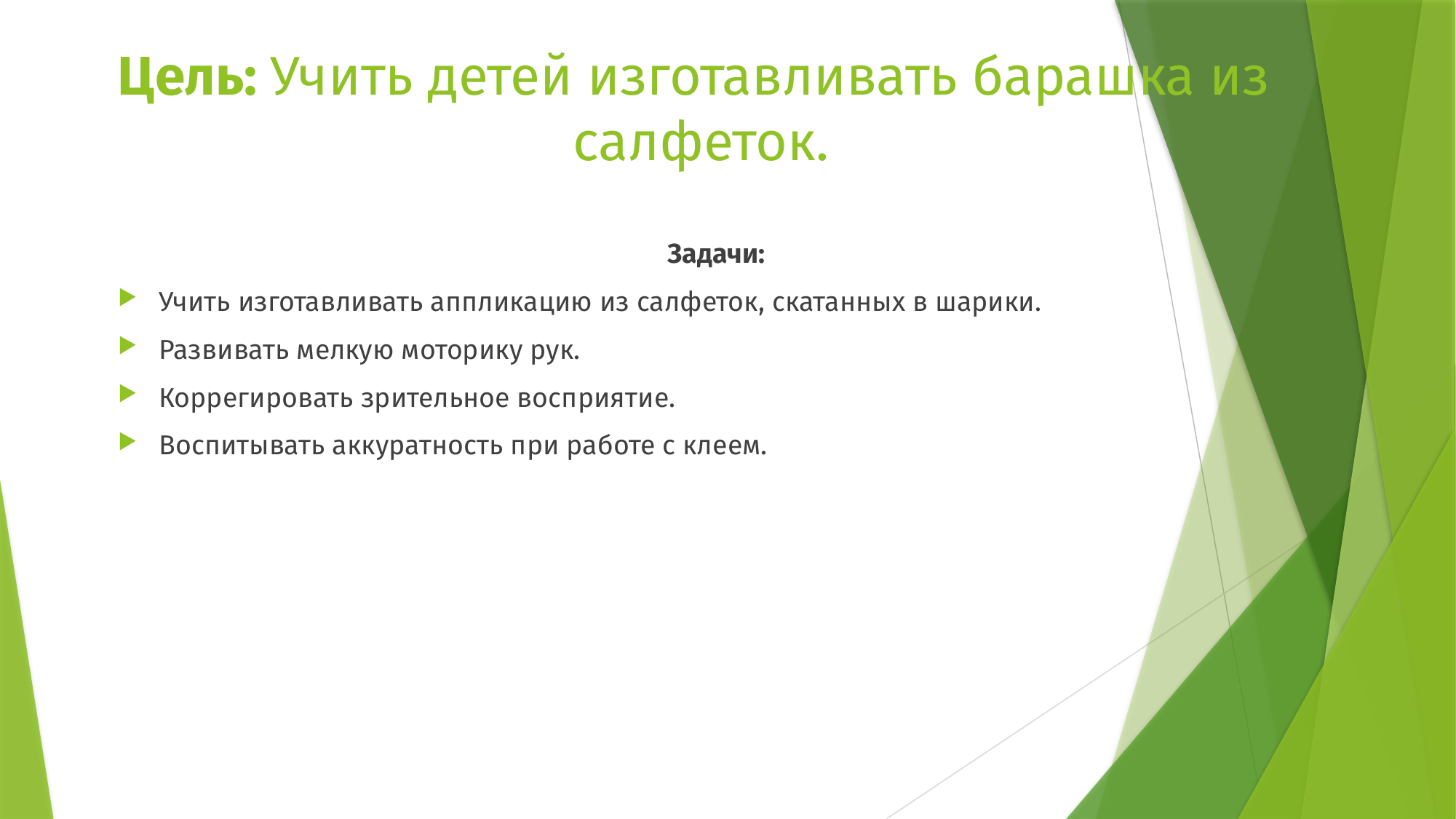

# Цель: Учить детей изготавливать барашка из  салфеток.
Задачи:
Учить изготавливать аппликацию из салфеток, скатанных в шарики.
Развивать мелкую моторику рук.
Коррегировать зрительное восприятие.
Воспитывать аккуратность при работе с клеем.